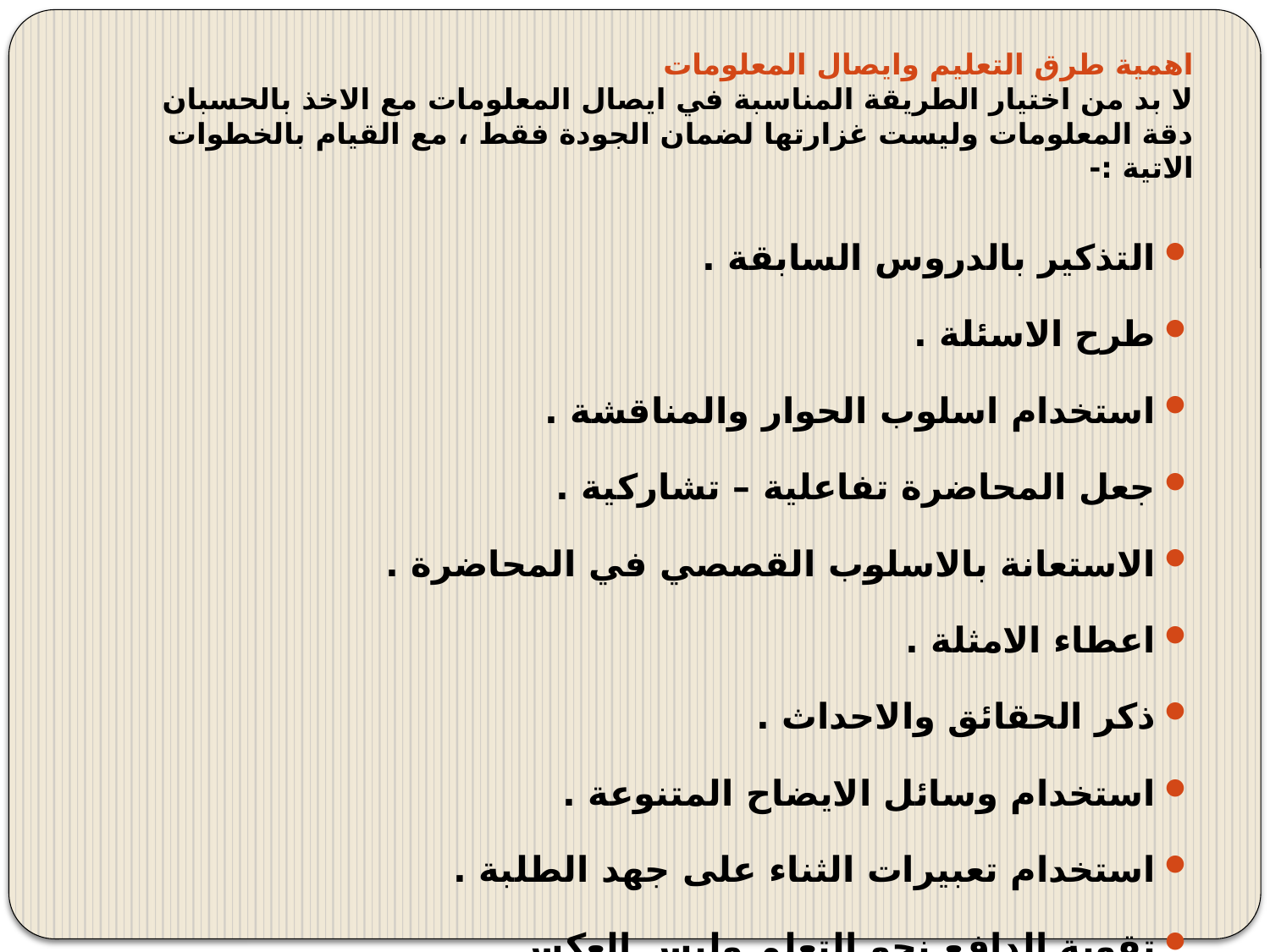

# اهمية طرق التعليم وايصال المعلومات لا بد من اختيار الطريقة المناسبة في ايصال المعلومات مع الاخذ بالحسبان دقة المعلومات وليست غزارتها لضمان الجودة فقط ، مع القيام بالخطوات الاتية :-
التذكير بالدروس السابقة .
طرح الاسئلة .
استخدام اسلوب الحوار والمناقشة .
جعل المحاضرة تفاعلية – تشاركية .
الاستعانة بالاسلوب القصصي في المحاضرة .
اعطاء الامثلة .
ذكر الحقائق والاحداث .
استخدام وسائل الايضاح المتنوعة .
استخدام تعبيرات الثناء على جهد الطلبة .
تقوية الدافع نحو التعلم وليس العكس .